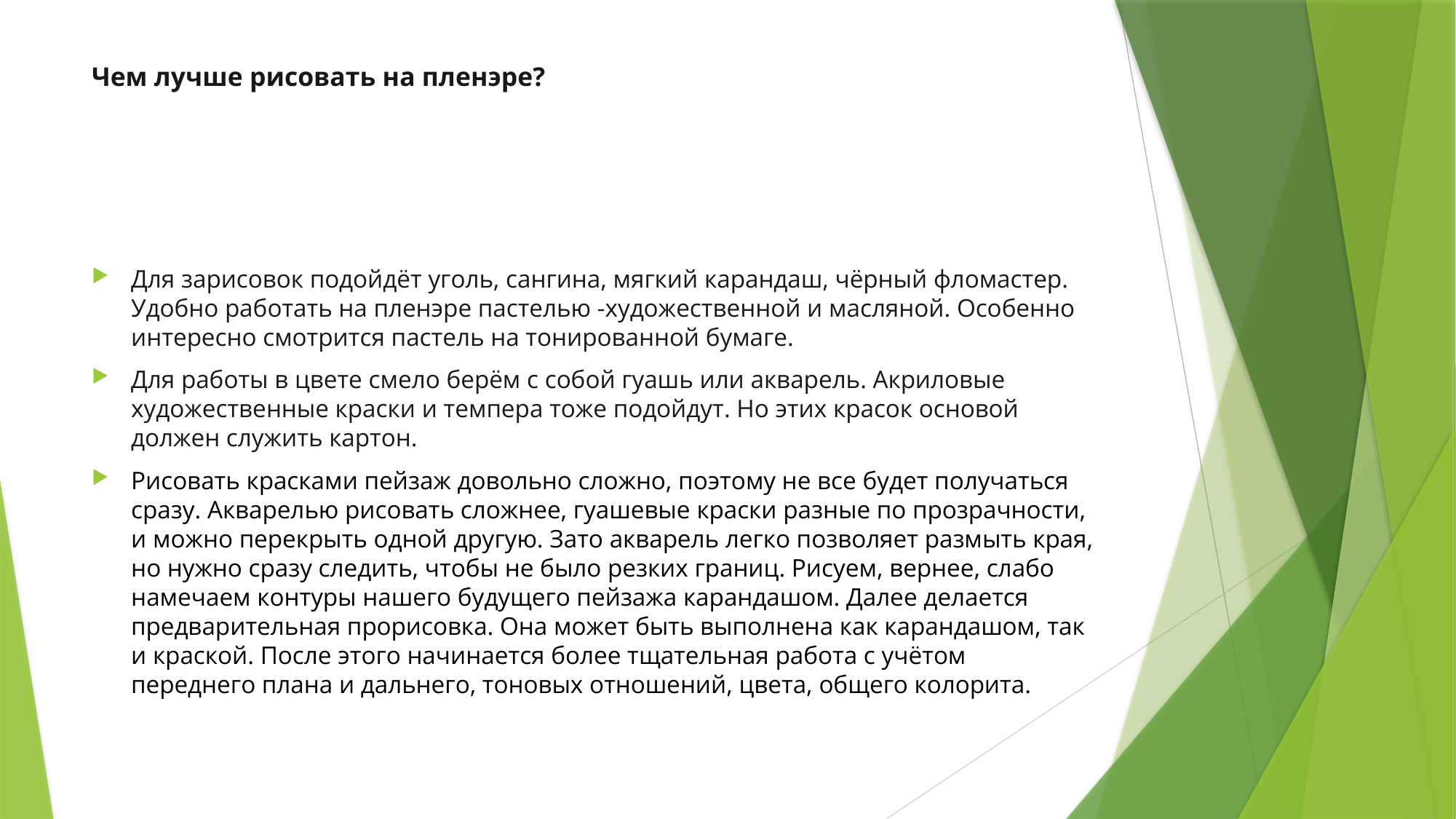

# Чем лучше рисовать на пленэре?
Для зарисовок подойдёт уголь, сангина, мягкий карандаш, чёрный фломастер. Удобно работать на пленэре пастелью -художественной и масляной. Особенно интересно смотрится пастель на тонированной бумаге.
Для работы в цвете смело берём с собой гуашь или акварель. Акриловые художественные краски и темпера тоже подойдут. Но этих красок основой должен служить картон.
Рисовать красками пейзаж довольно сложно, поэтому не все будет получаться сразу. Акварелью рисовать сложнее, гуашевые краски разные по прозрачности, и можно перекрыть одной другую. Зато акварель легко позволяет размыть края, но нужно сразу следить, чтобы не было резких границ. Рисуем, вернее, слабо намечаем контуры нашего будущего пейзажа карандашом. Далее делается предварительная прорисовка. Она может быть выполнена как карандашом, так и краской. После этого начинается более тщательная работа с учётом переднего плана и дальнего, тоновых отношений, цвета, общего колорита.